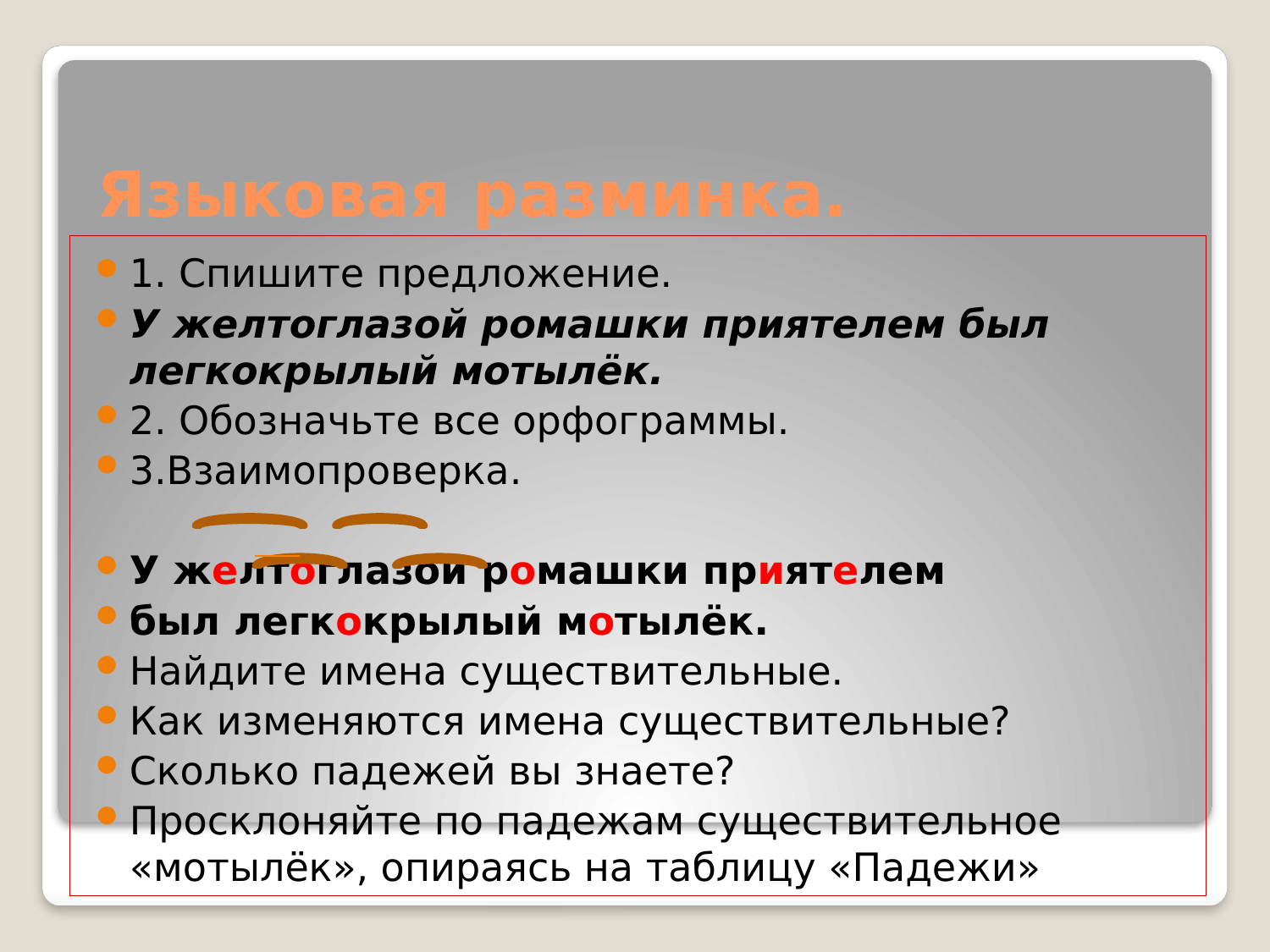

# Языковая разминка.
1. Спишите предложение.
У желтоглазой ромашки приятелем был легкокрылый мотылёк.
2. Обозначьте все орфограммы.
3.Взаимопроверка.

У желтоглазой ромашки приятелем
был легкокрылый мотылёк.
Найдите имена существительные.
Как изменяются имена существительные?
Сколько падежей вы знаете?
Просклоняйте по падежам существительное «мотылёк», опираясь на таблицу «Падежи»